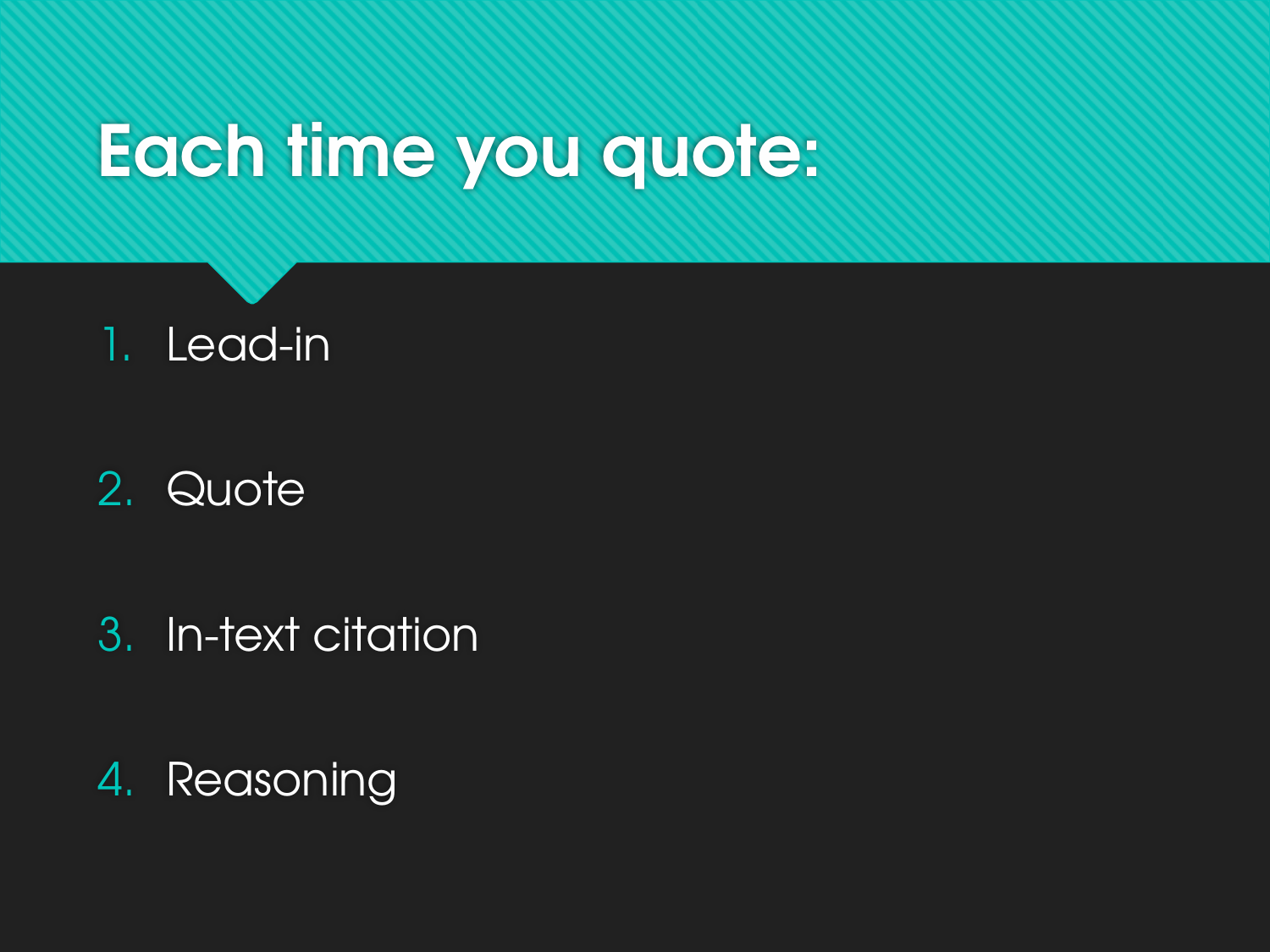

# Each time you quote:
Lead-in

Quote

In-text citation

Reasoning